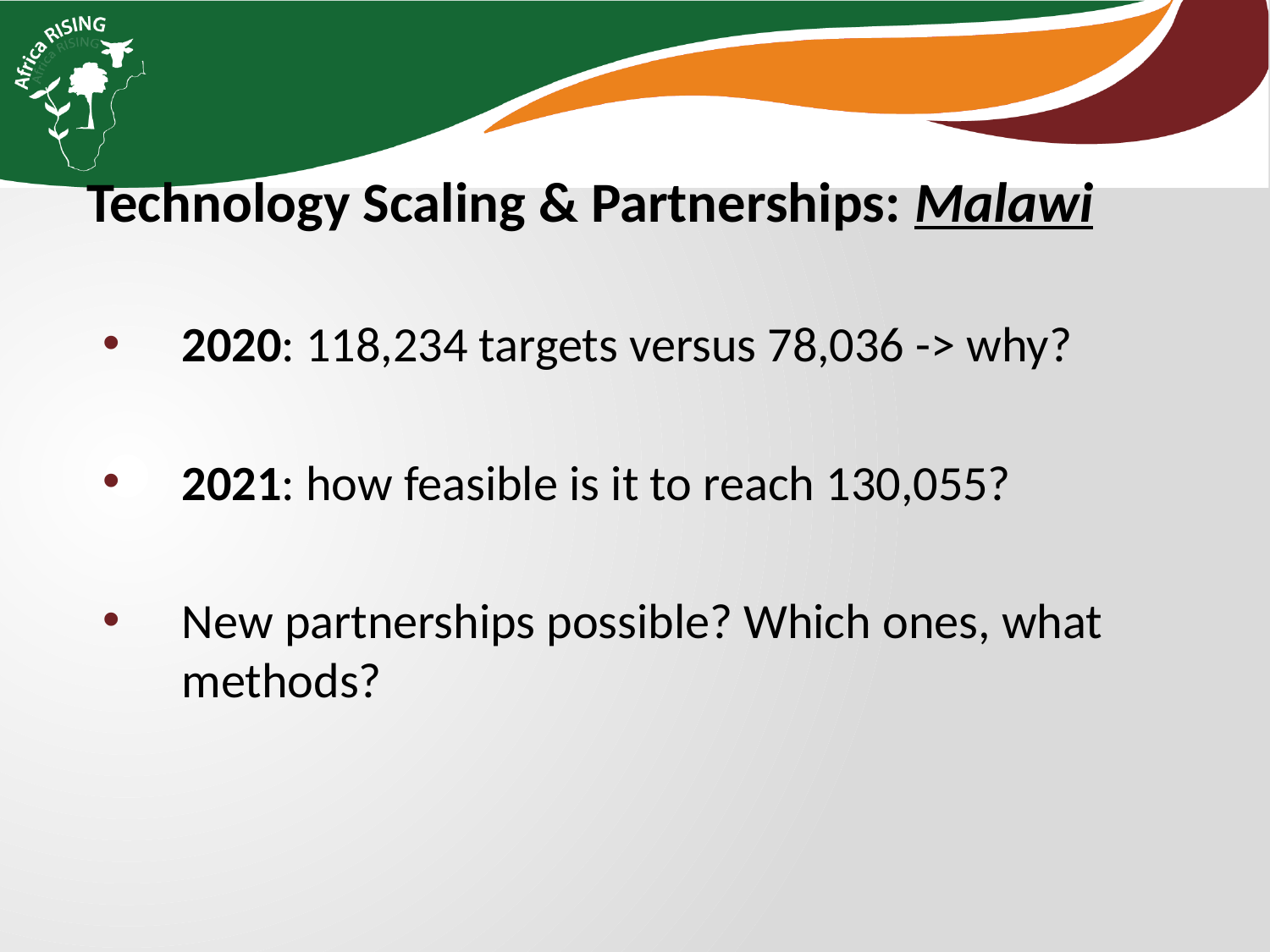

Technology Scaling & Partnerships: Malawi

2020: 118,234 targets versus 78,036 -> why?

2021: how feasible is it to reach 130,055?

New partnerships possible? Which ones, what methods?